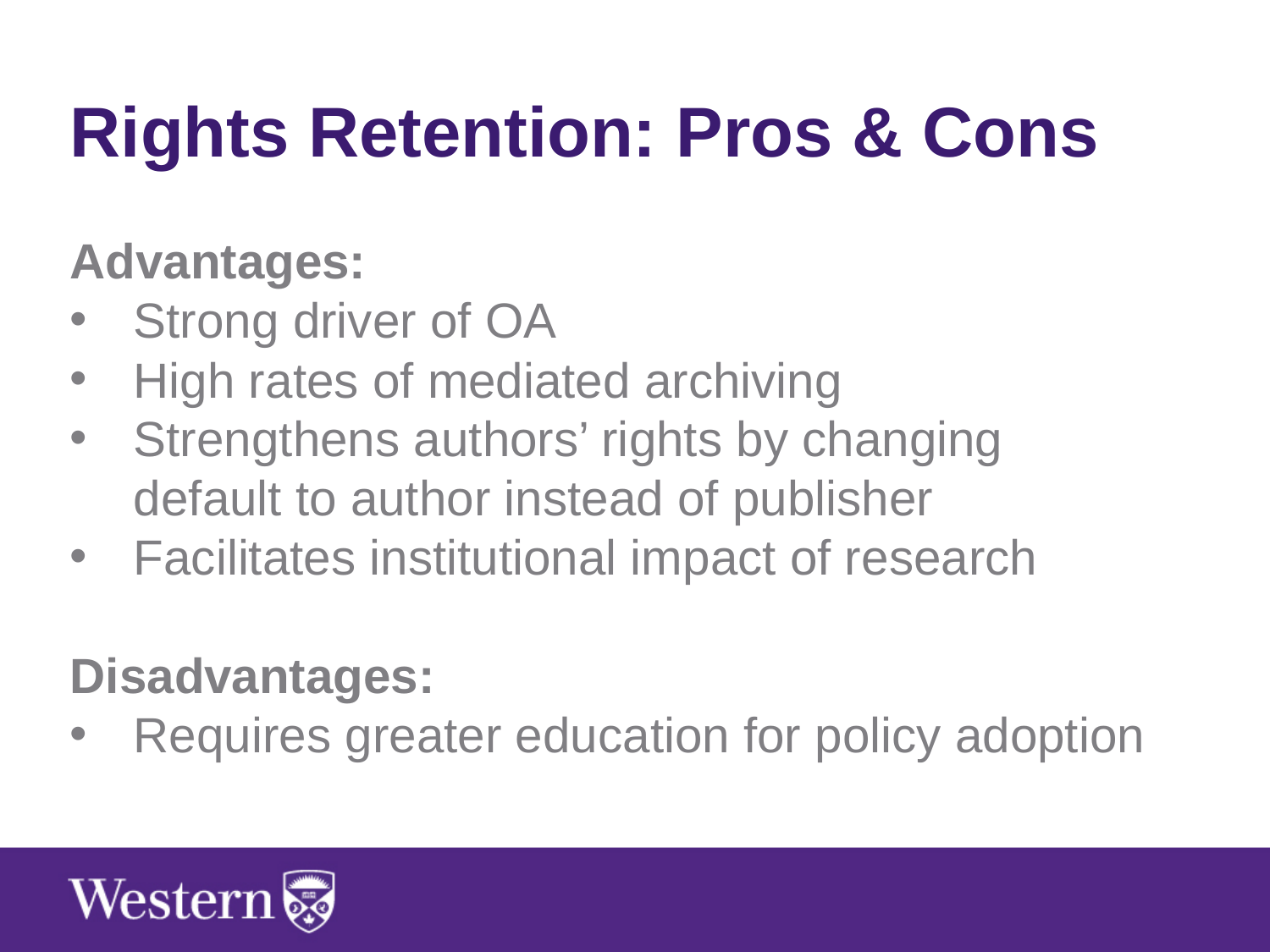

Rights Retention: Pros & Cons

Advantages:
Strong driver of OA
High rates of mediated archiving
Strengthens authors’ rights by changing default to author instead of publisher
Facilitates institutional impact of research

Disadvantages:
Requires greater education for policy adoption